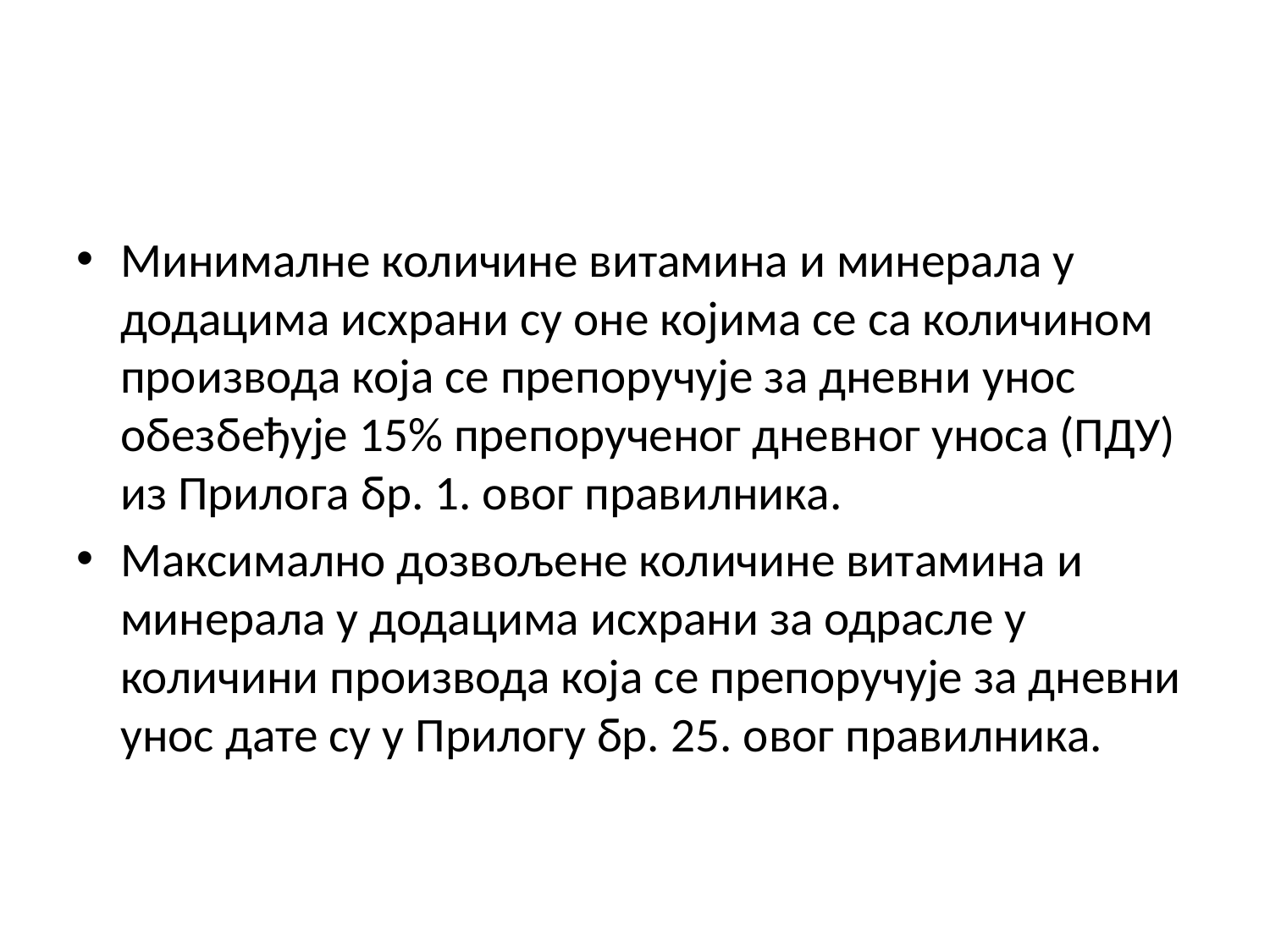

Минималне количине витамина и минерала у додацима исхрани су оне којима се са количином производа која се препоручује за дневни унос обезбеђује 15% препорученог дневног уноса (ПДУ) из Прилога бр. 1. овог правилника.
Максимално дозвољене количине витамина и минерала у додацима исхрани за одрасле у количини производа која се препоручује за дневни унос дате су у Прилогу бр. 25. овог правилника.